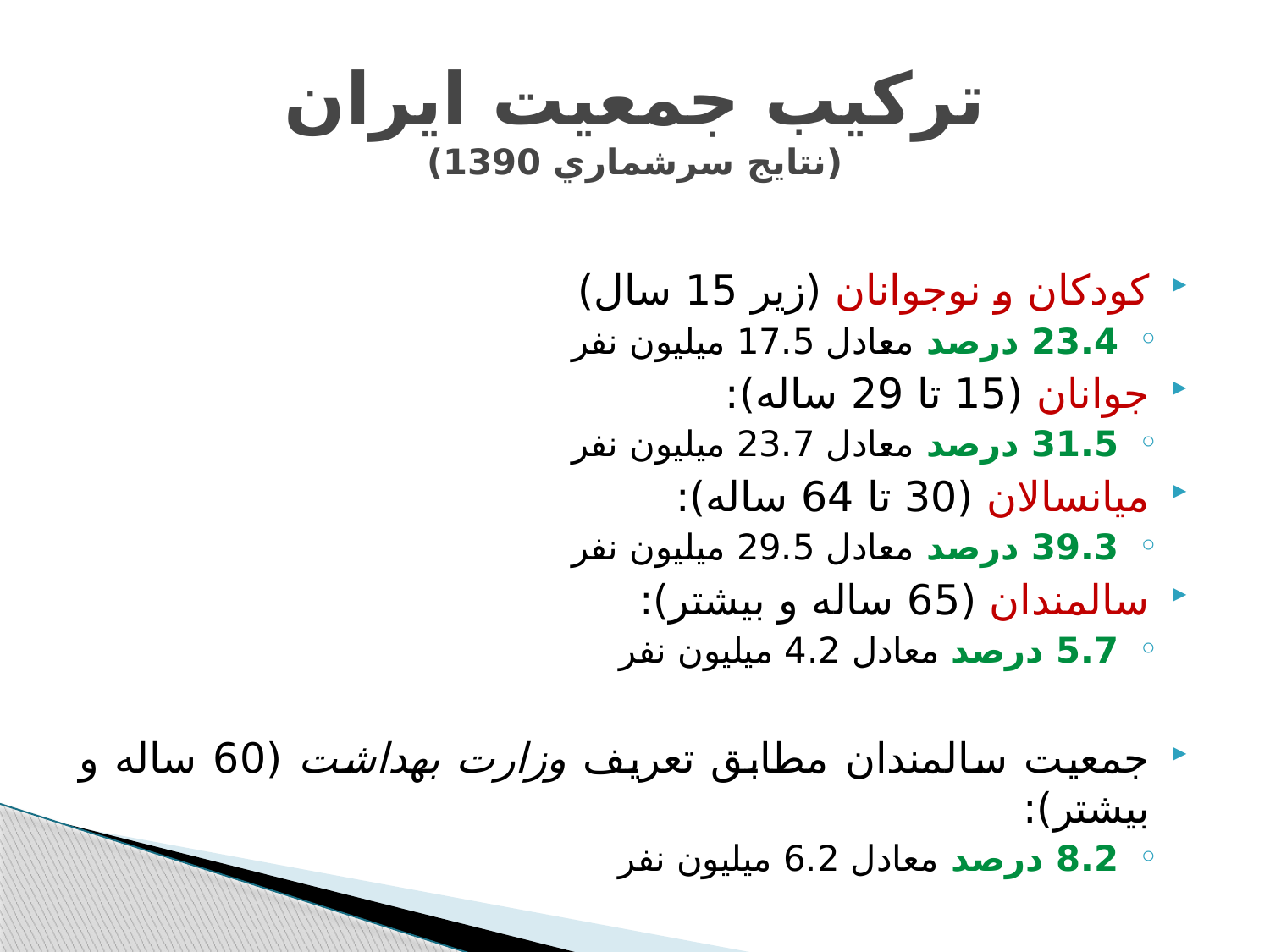

# ترکیب جمعیت ایران (نتايج سرشماري 1390)
کودکان و نوجوانان (زیر 15 سال)
23.4 درصد معادل 17.5 ميليون نفر
جوانان (15 تا 29 ساله):
31.5 درصد معادل 23.7 ميليون نفر
میانسالان (30 تا 64 ساله):
39.3 درصد معادل 29.5 ميليون نفر
سالمندان (65 ساله و بیشتر):
5.7 درصد معادل 4.2 ميليون نفر

جمعيت سالمندان مطابق تعريف وزارت بهداشت (60 ساله و بیشتر):
8.2 درصد معادل 6.2 ميليون نفر